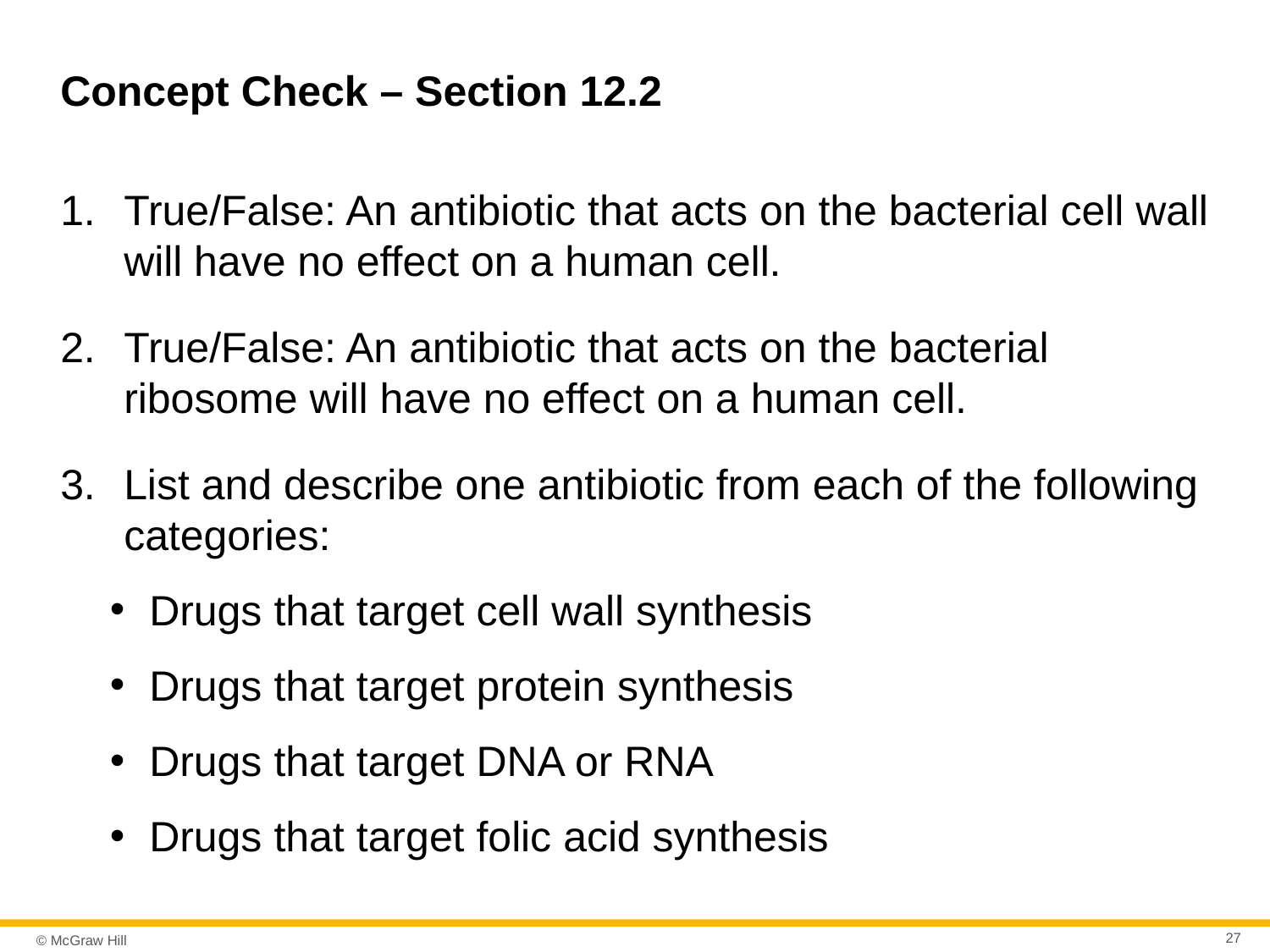

# Concept Check – Section 12.2
True/False: An antibiotic that acts on the bacterial cell wall will have no effect on a human cell.
True/False: An antibiotic that acts on the bacterial ribosome will have no effect on a human cell.
List and describe one antibiotic from each of the following categories:
Drugs that target cell wall synthesis
Drugs that target protein synthesis
Drugs that target DNA or RNA
Drugs that target folic acid synthesis